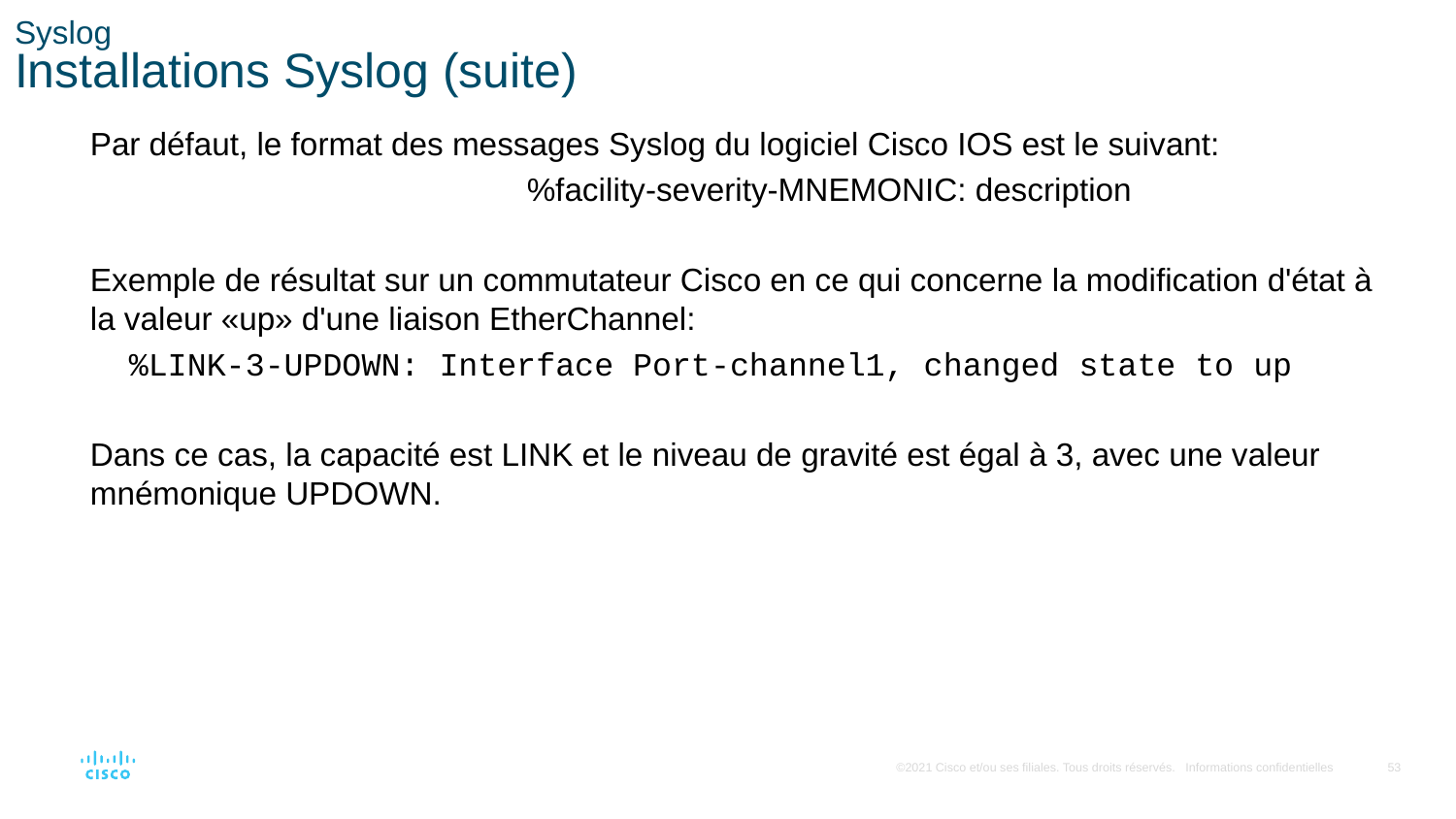

# Syslog Installations Syslog (suite)
Par défaut, le format des messages Syslog du logiciel Cisco IOS est le suivant:
			%facility-severity-MNEMONIC: description

Exemple de résultat sur un commutateur Cisco en ce qui concerne la modification d'état à la valeur «up» d'une liaison EtherChannel:
  %LINK-3-UPDOWN: Interface Port-channel1, changed state to up

Dans ce cas, la capacité est LINK et le niveau de gravité est égal à 3, avec une valeur mnémonique UPDOWN.